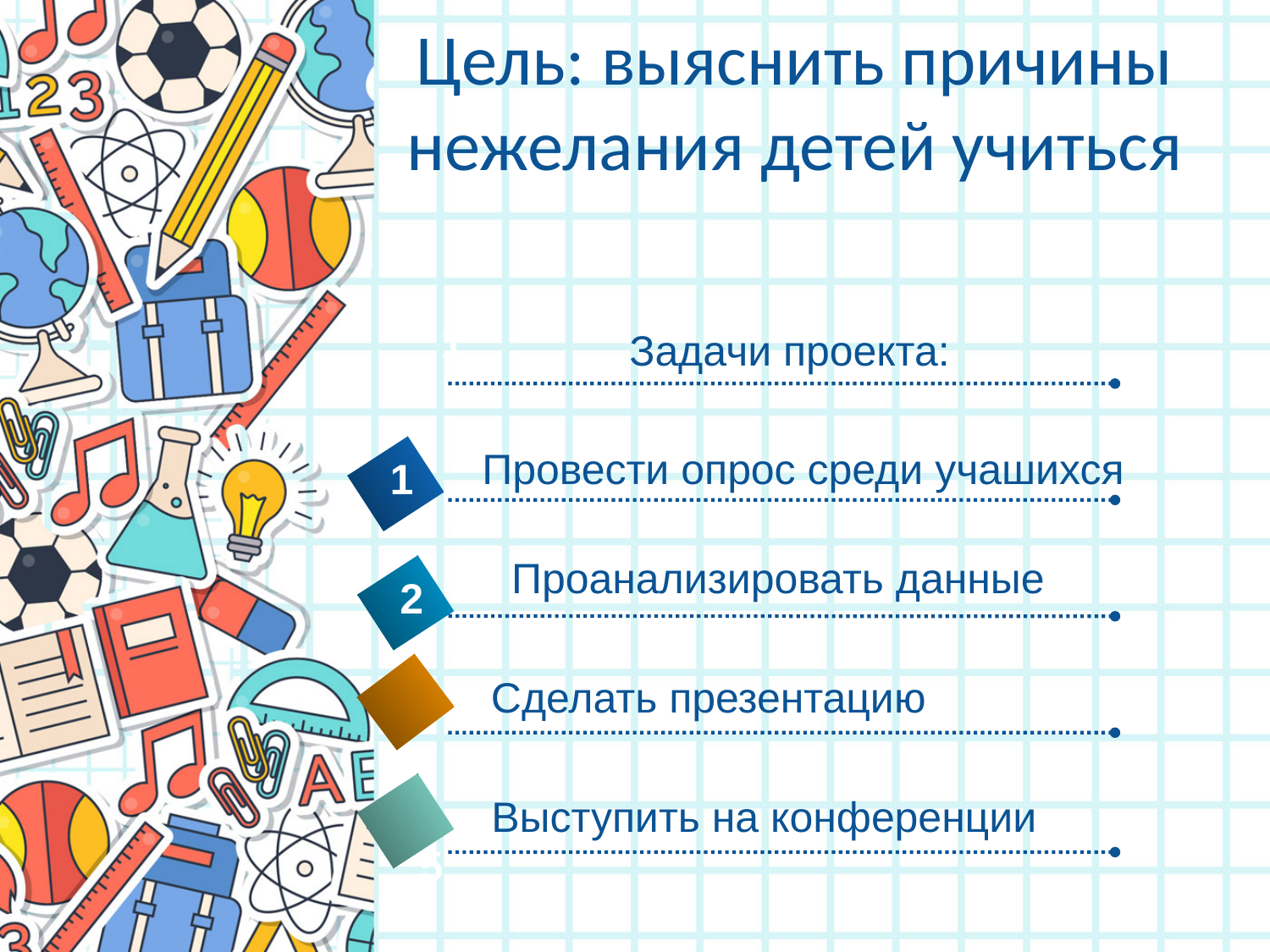

# Цель: выяснить причины нежелания детей учиться
1
Задачи проекта:

Провести опрос среди учашихся
1

Проанализировать данные
2

Сделать презентацию

Выступить на конференции

5